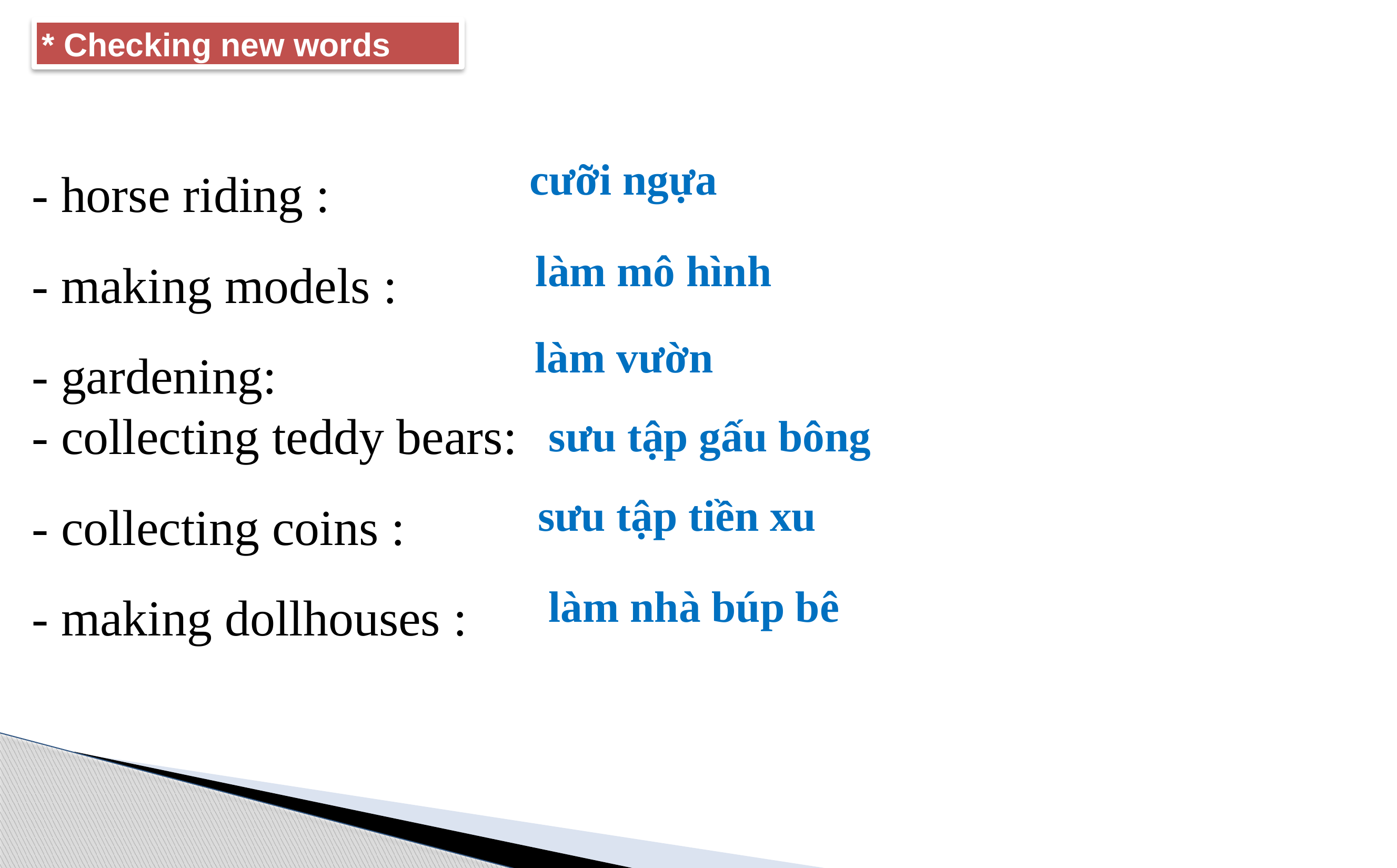

* Checking new words
- horse riding :
- making models :
- gardening:
- collecting teddy bears:
- collecting coins :
- making dollhouses :
cưỡi ngựa
làm mô hình
làm vườn
sưu tập gấu bông
sưu tập tiền xu
làm nhà búp bê